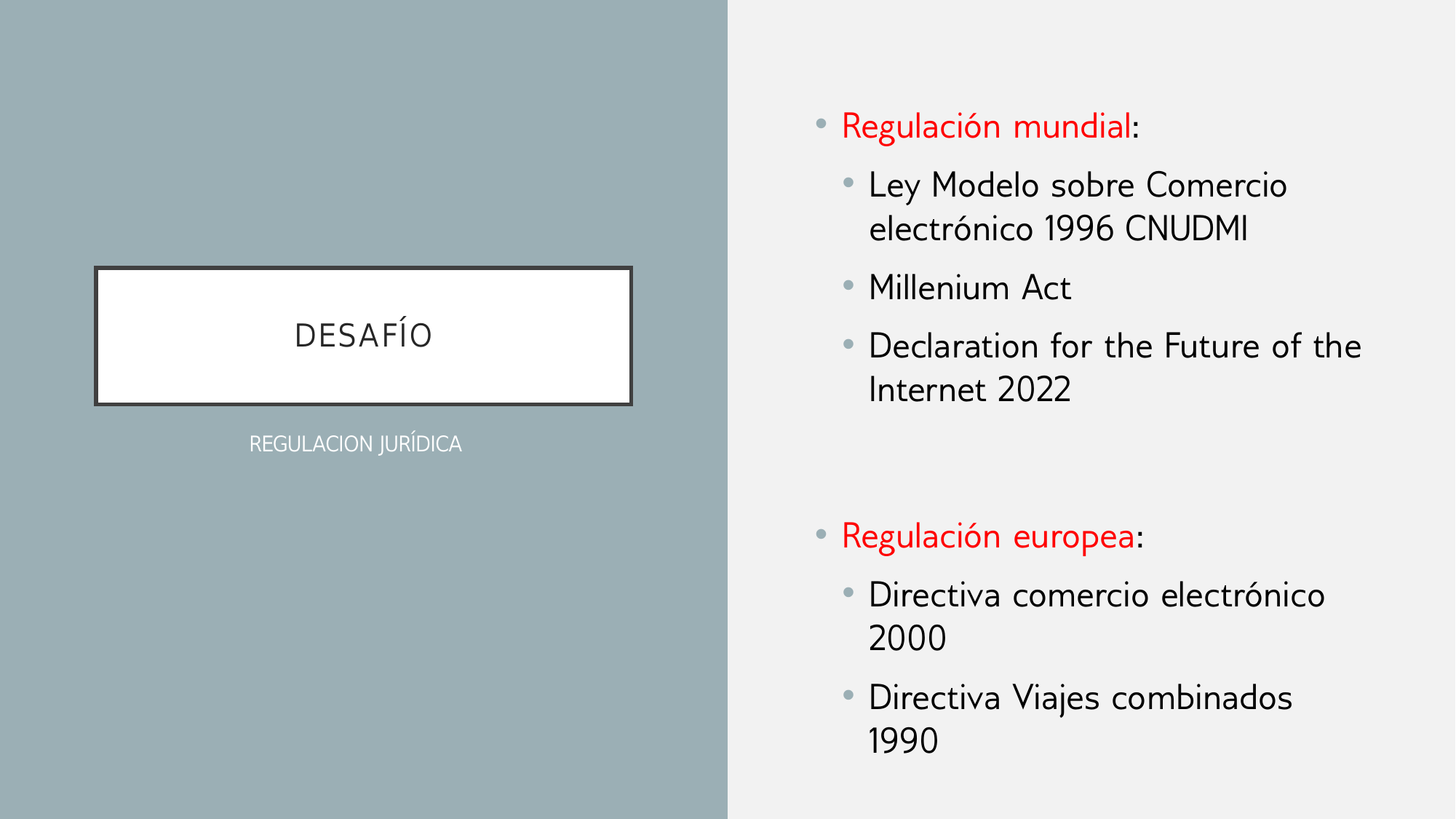

Regulación mundial:
Ley Modelo sobre Comercio electrónico 1996 CNUDMI
Millenium Act
Declaration for the Future of the Internet 2022

Regulación europea:
Directiva comercio electrónico 2000
Directiva Viajes combinados 1990
desafío
REGULACION JURÍDICA